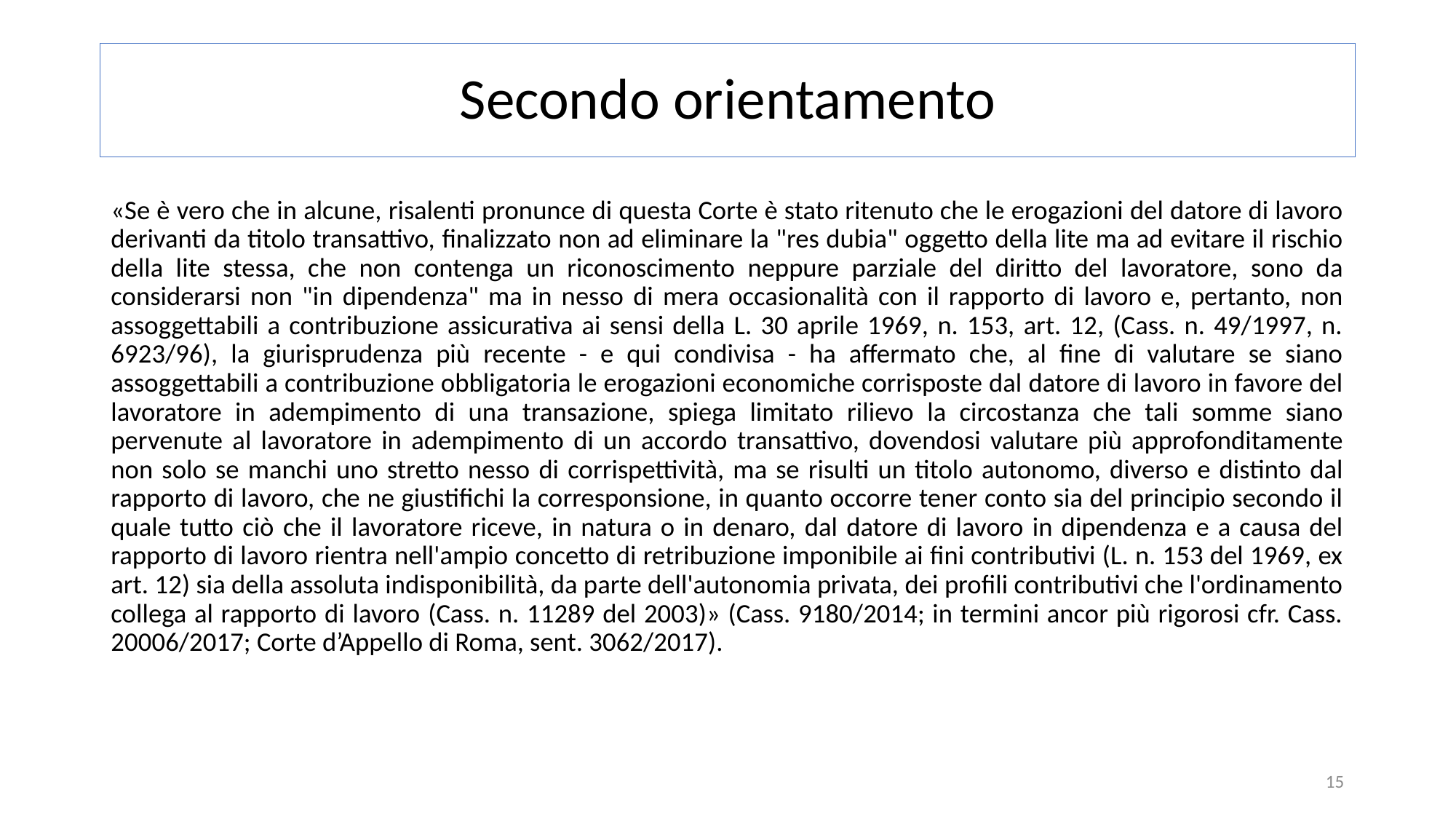

# Secondo orientamento
«Se è vero che in alcune, risalenti pronunce di questa Corte è stato ritenuto che le erogazioni del datore di lavoro derivanti da titolo transattivo, finalizzato non ad eliminare la "res dubia" oggetto della lite ma ad evitare il rischio della lite stessa, che non contenga un riconoscimento neppure parziale del diritto del lavoratore, sono da considerarsi non "in dipendenza" ma in nesso di mera occasionalità con il rapporto di lavoro e, pertanto, non assoggettabili a contribuzione assicurativa ai sensi della L. 30 aprile 1969, n. 153, art. 12, (Cass. n. 49/1997, n. 6923/96), la giurisprudenza più recente - e qui condivisa - ha affermato che, al fine di valutare se siano assoggettabili a contribuzione obbligatoria le erogazioni economiche corrisposte dal datore di lavoro in favore del lavoratore in adempimento di una transazione, spiega limitato rilievo la circostanza che tali somme siano pervenute al lavoratore in adempimento di un accordo transattivo, dovendosi valutare più approfonditamente non solo se manchi uno stretto nesso di corrispettività, ma se risulti un titolo autonomo, diverso e distinto dal rapporto di lavoro, che ne giustifichi la corresponsione, in quanto occorre tener conto sia del principio secondo il quale tutto ciò che il lavoratore riceve, in natura o in denaro, dal datore di lavoro in dipendenza e a causa del rapporto di lavoro rientra nell'ampio concetto di retribuzione imponibile ai fini contributivi (L. n. 153 del 1969, ex art. 12) sia della assoluta indisponibilità, da parte dell'autonomia privata, dei profili contributivi che l'ordinamento collega al rapporto di lavoro (Cass. n. 11289 del 2003)» (Cass. 9180/2014; in termini ancor più rigorosi cfr. Cass. 20006/2017; Corte d’Appello di Roma, sent. 3062/2017).
15